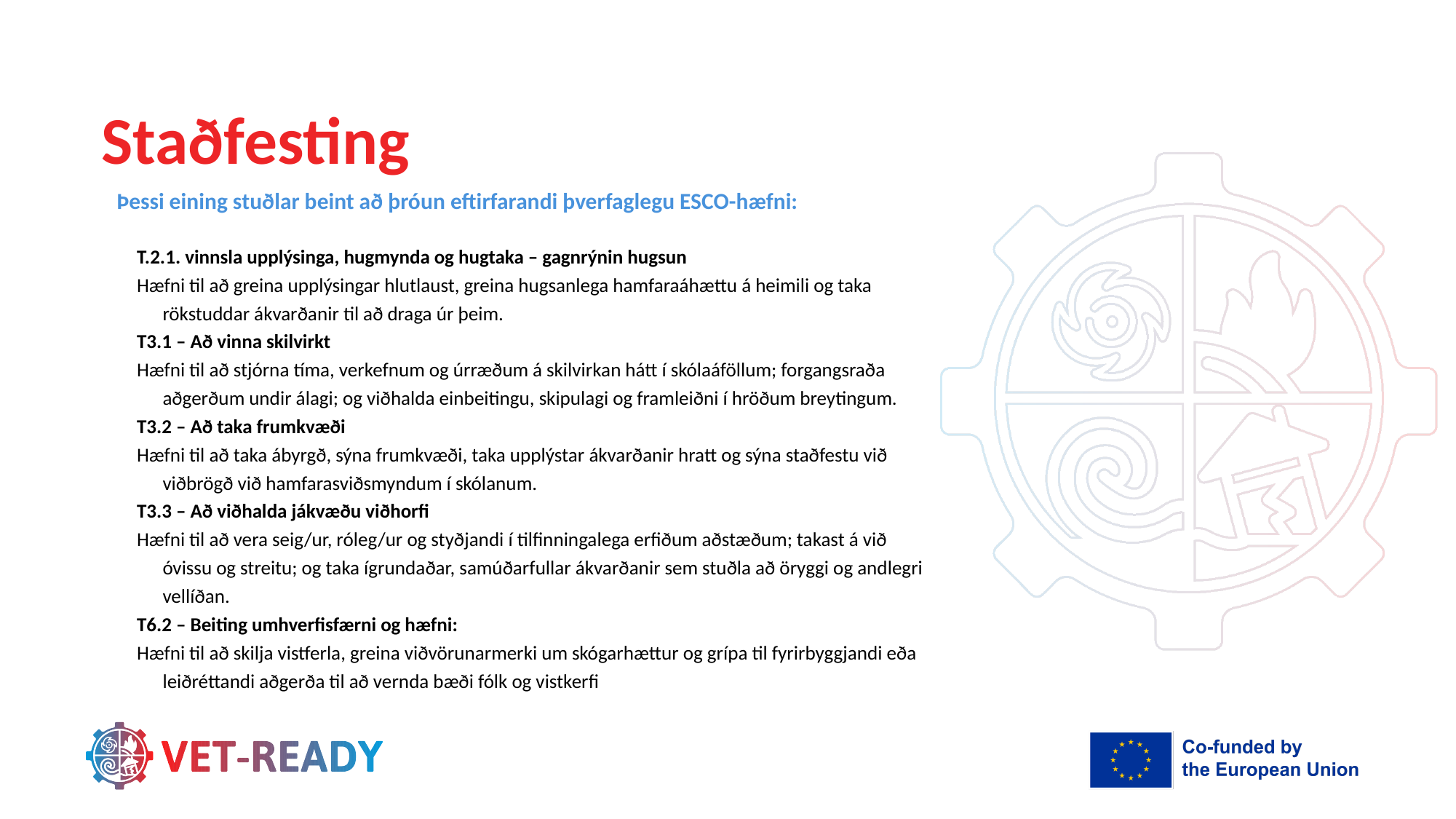

# Staðfesting
Þessi eining stuðlar beint að þróun eftirfarandi þverfaglegu ESCO-hæfni:

T.2.1. vinnsla upplýsinga, hugmynda og hugtaka – gagnrýnin hugsun
Hæfni til að greina upplýsingar hlutlaust, greina hugsanlega hamfaraáhættu á heimili og taka rökstuddar ákvarðanir til að draga úr þeim.
T3.1 – Að vinna skilvirkt
Hæfni til að stjórna tíma, verkefnum og úrræðum á skilvirkan hátt í skólaáföllum; forgangsraða aðgerðum undir álagi; og viðhalda einbeitingu, skipulagi og framleiðni í hröðum breytingum.
T3.2 – Að taka frumkvæði
Hæfni til að taka ábyrgð, sýna frumkvæði, taka upplýstar ákvarðanir hratt og sýna staðfestu við viðbrögð við hamfarasviðsmyndum í skólanum.
T3.3 – Að viðhalda jákvæðu viðhorfi
Hæfni til að vera seig/ur, róleg/ur og styðjandi í tilfinningalega erfiðum aðstæðum; takast á við óvissu og streitu; og taka ígrundaðar, samúðarfullar ákvarðanir sem stuðla að öryggi og andlegri vellíðan.
T6.2 – Beiting umhverfisfærni og hæfni:
Hæfni til að skilja vistferla, greina viðvörunarmerki um skógarhættur og grípa til fyrirbyggjandi eða leiðréttandi aðgerða til að vernda bæði fólk og vistkerfi